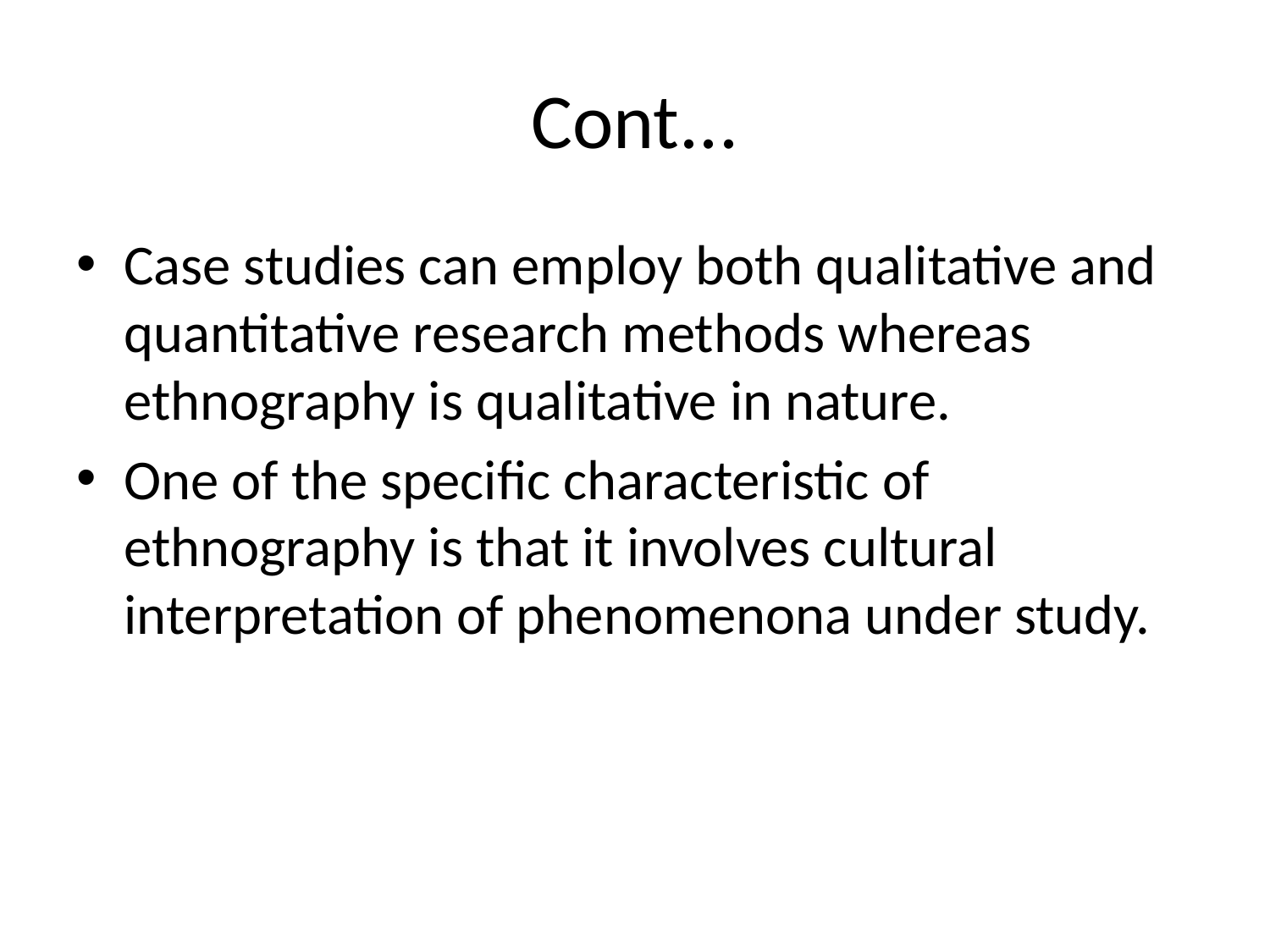

# Cont...
Case studies can employ both qualitative and quantitative research methods whereas ethnography is qualitative in nature.
One of the specific characteristic of ethnography is that it involves cultural interpretation of phenomenona under study.